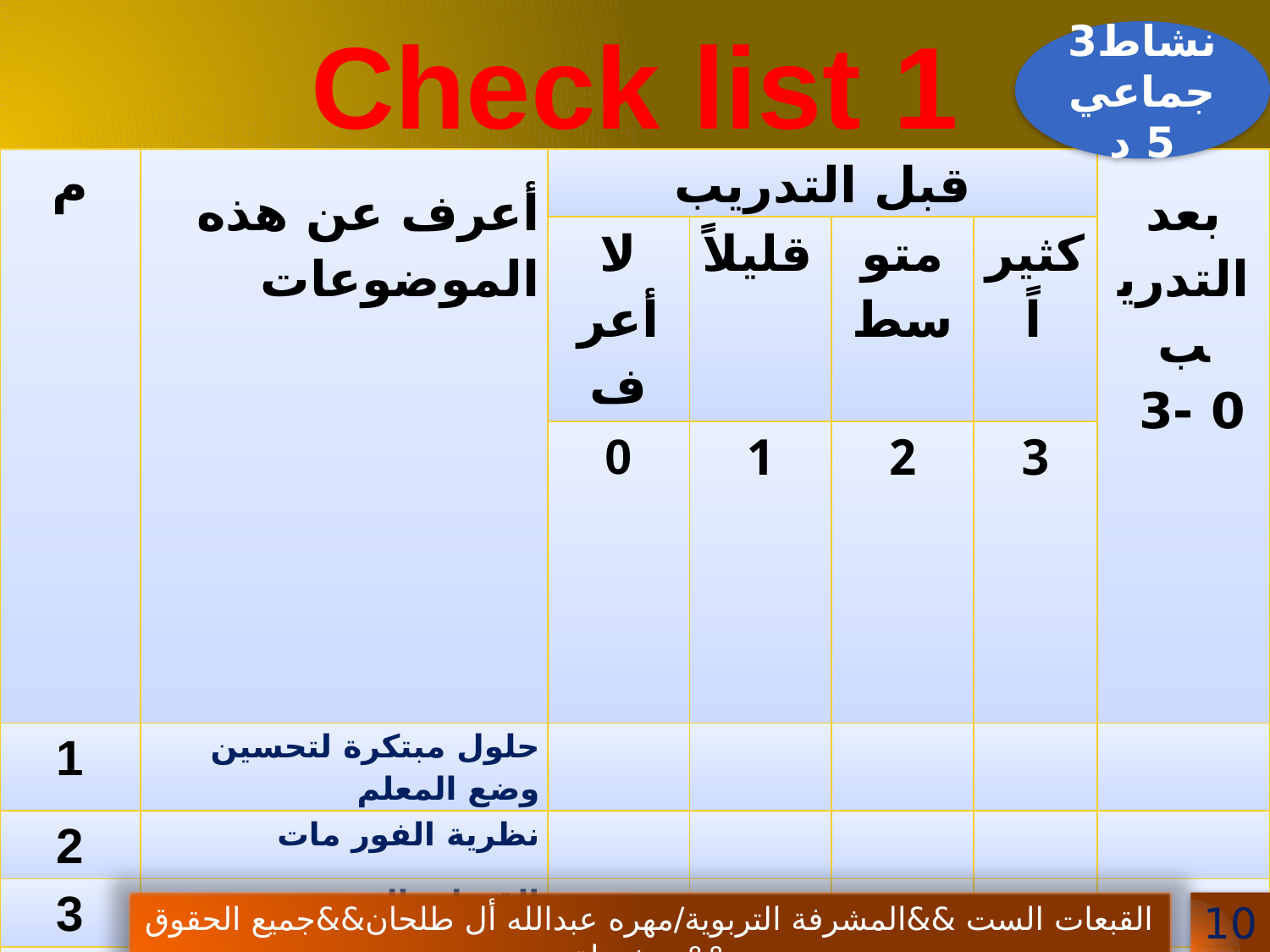

Check list 1
نشاط3 جماعي 5 د
| م | أعرف عن هذه الموضوعات | قبل التدريب |  |  |  | بعد التدريب 0 -3 |
| --- | --- | --- | --- | --- | --- | --- |
|  |  | لا أعرف | قليلاً | متوسط | كثيراً |  |
|  |  | 0 | 1 | 2 | 3 |  |
| 1 | حلول مبتكرة لتحسين وضع المعلم |  |  |  |  |  |
| 2 | نظرية الفور مات |  |  |  |  |  |
| 3 | القبعات الست |  |  |  |  |  |
| 4 | إستراتيجية النتائج المترتبة |  |  |  |  |  |
| 5 | إستراتيجية اعتبار جميع العوامل |  |  |  |  |  |
|  | المجمـــــــــــــوع |  |  |  |  |  |

القبعات الست &&المشرفة التربوية/مهره عبدالله أل طلحان&&جميع الحقوق محفوظة&&
10